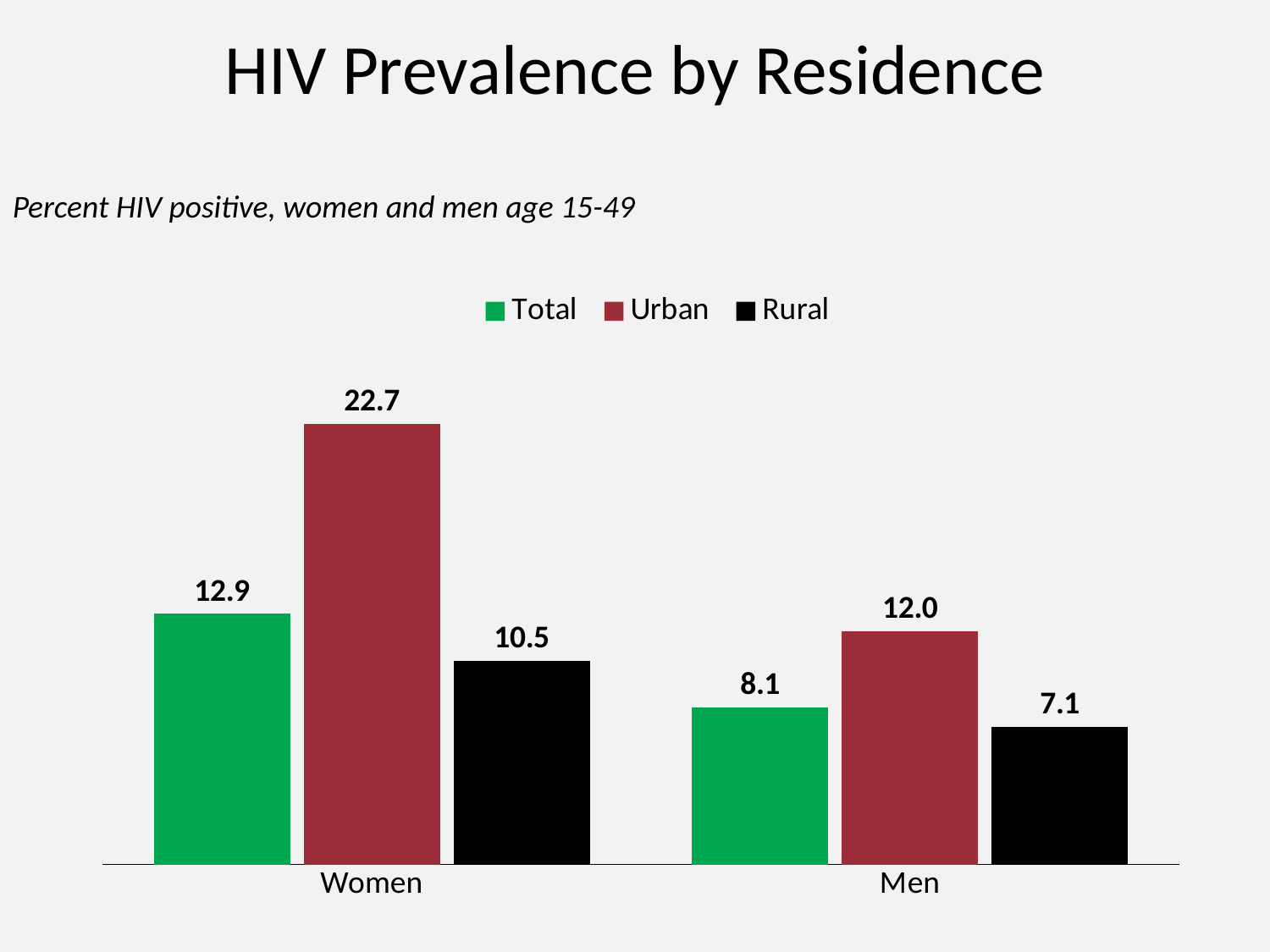

# HIV Prevalence by Residence
Percent HIV positive, women and men age 15-49

### Chart

| Category | Total | Urban | Rural |
|---|---|---|---|
| Women | 12.9 | 22.7 | 10.5 |
| Men | 8.1 | 12.0 | 7.1 |